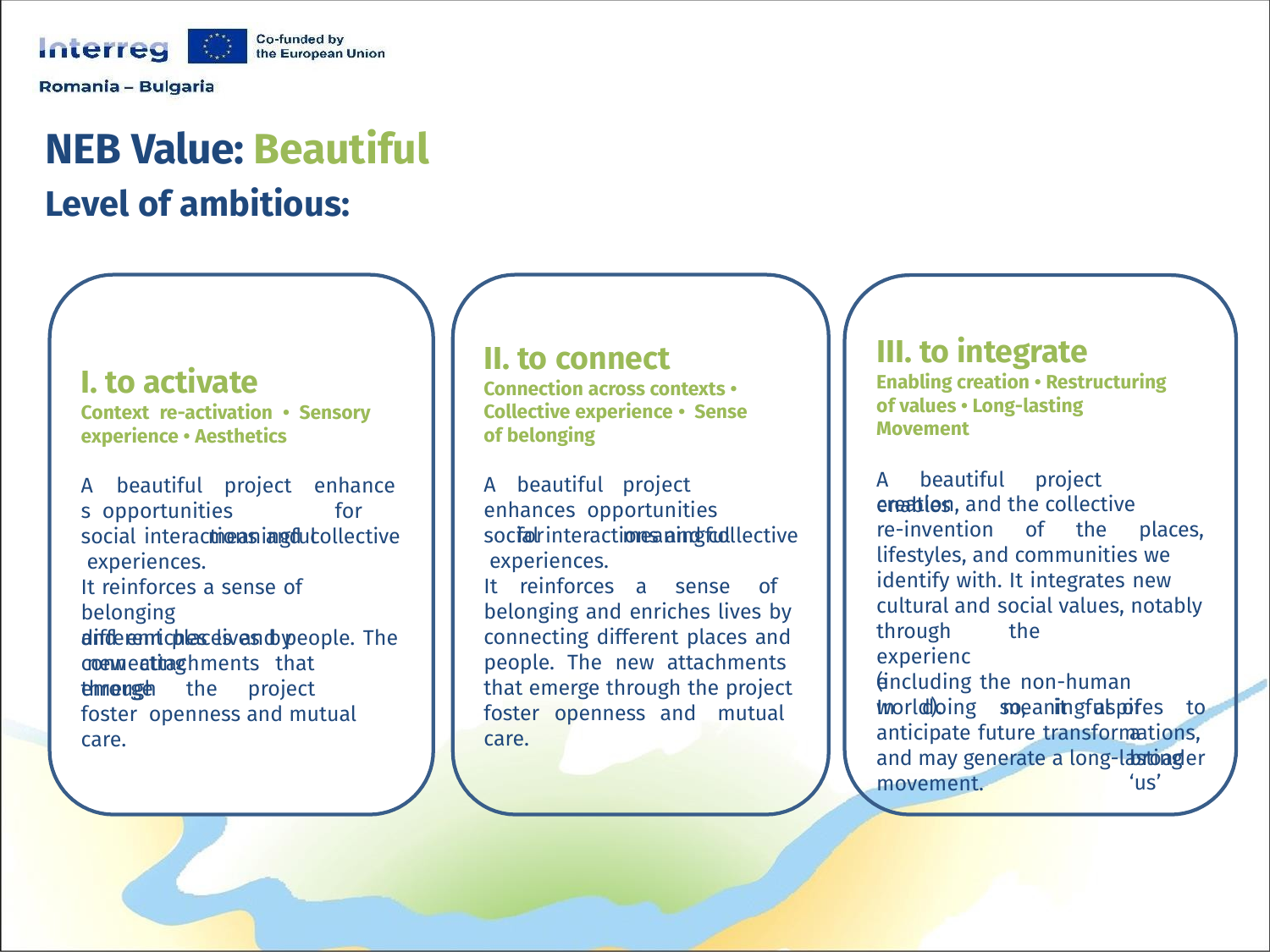

# NEB Value: Beautiful
Level of ambitious:

III. to integrate
Enabling creation • Restructuring  of values • Long-lasting  Movement

A	beautiful	project	enables
II. to connect
Connection across contexts •  Collective experience •  Sense of belonging
I. to activate
Context re-activation • Sensory  experience • Aesthetics
A	beautiful	project		enhances  opportunities		for	meaningful
A	beautiful	project
enhances  opportunities	for	meaningful
creation, and the collective
re-invention	of	the	places,
social interactions and collective  experiences.
It reinforces a sense of  belonging and enriches lives by  connecting different places and  people. The new attachments  that emerge through the project  foster openness and mutual  care.
social interactions and collective  experiences.
It reinforces a sense of belonging
and enriches lives by connecting
lifestyles, and communities we
identify with. It integrates new  cultural and social values, notably
through  experience
the			meaningful  of	a	broader	‘us’
different places and people. The  new	attachments	that	emerge
(including the non-human world).
through	the	project	foster  openness and mutual care.
In	doing	so,	it	aspires	to
anticipate future transformations,
and may generate a long-lasting  movement.